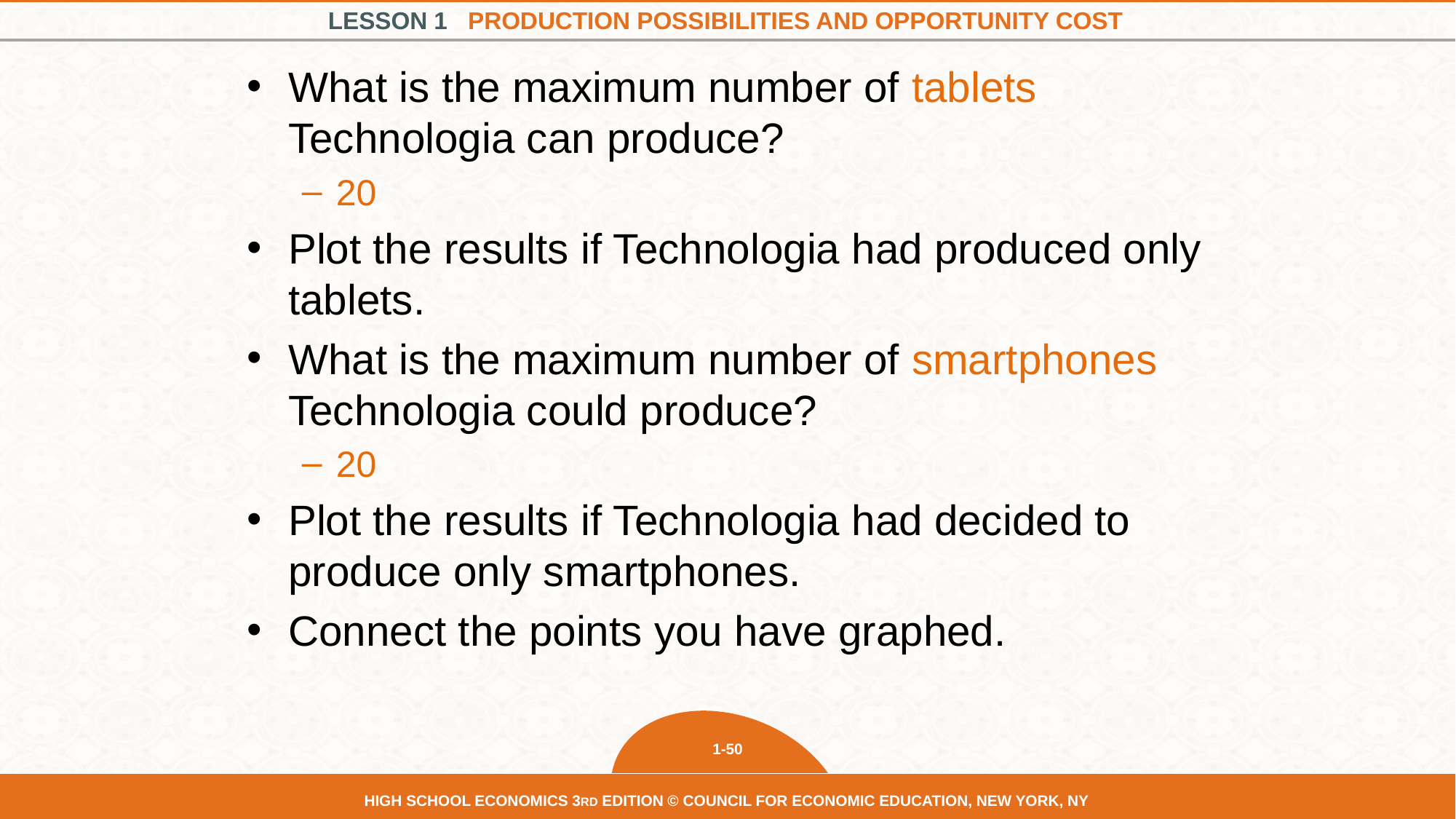

#
What is the maximum number of tablets Technologia can produce?
20
Plot the results if Technologia had produced only tablets.
What is the maximum number of smartphones Technologia could produce?
20
Plot the results if Technologia had decided to produce only smartphones.
Connect the points you have graphed.